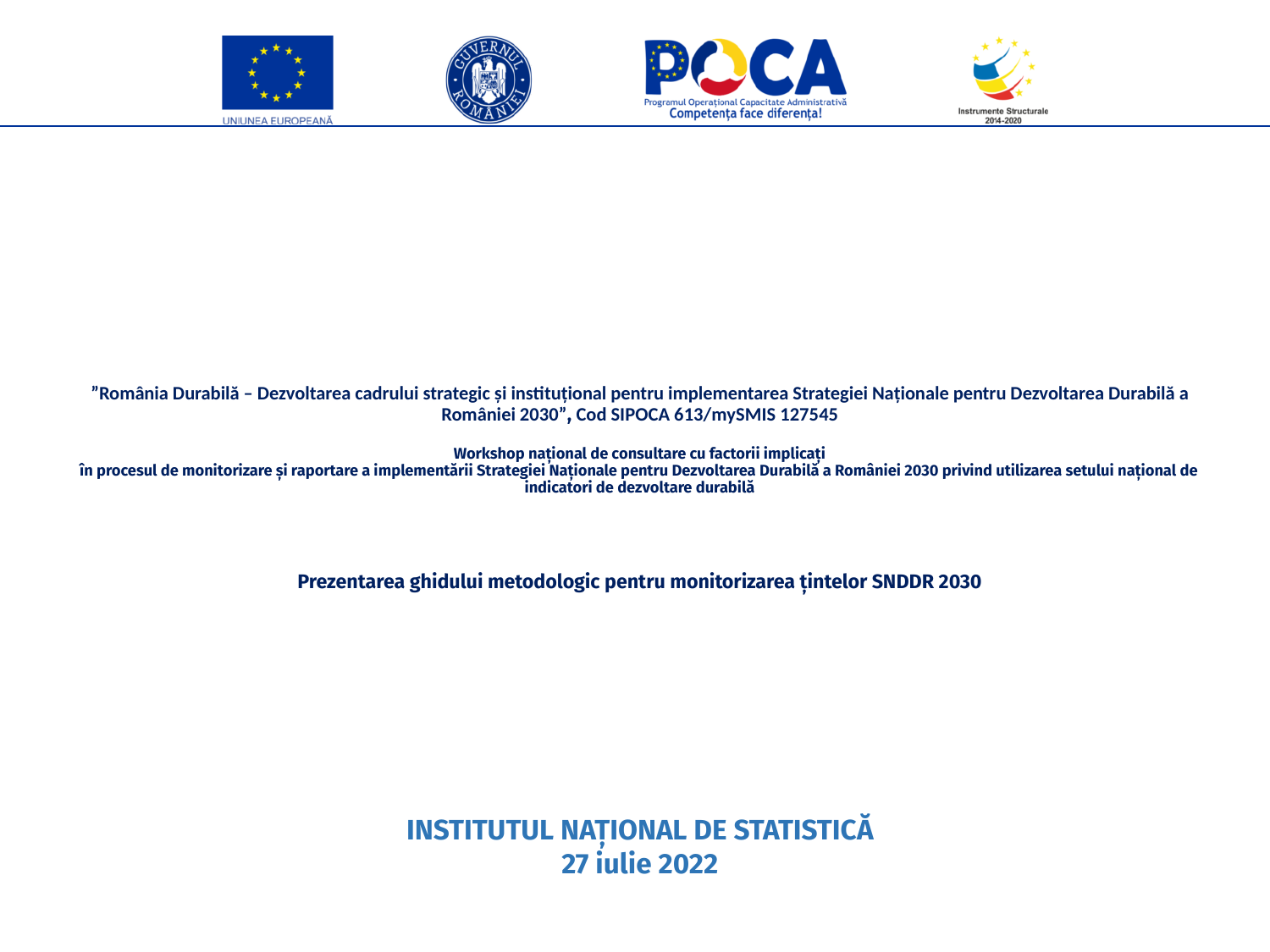

# ”România Durabilă – Dezvoltarea cadrului strategic și instituțional pentru implementarea Strategiei Naționale pentru Dezvoltarea Durabilă a României 2030”, Cod SIPOCA 613/mySMIS 127545 Workshop național de consultare cu factorii implicați în procesul de monitorizare și raportare a implementării Strategiei Naționale pentru Dezvoltarea Durabilă a României 2030 privind utilizarea setului național de indicatori de dezvoltare durabilă Prezentarea ghidului metodologic pentru monitorizarea țintelor SNDDR 2030
INSTITUTUL NAȚIONAL DE STATISTICĂ
27 iulie 2022